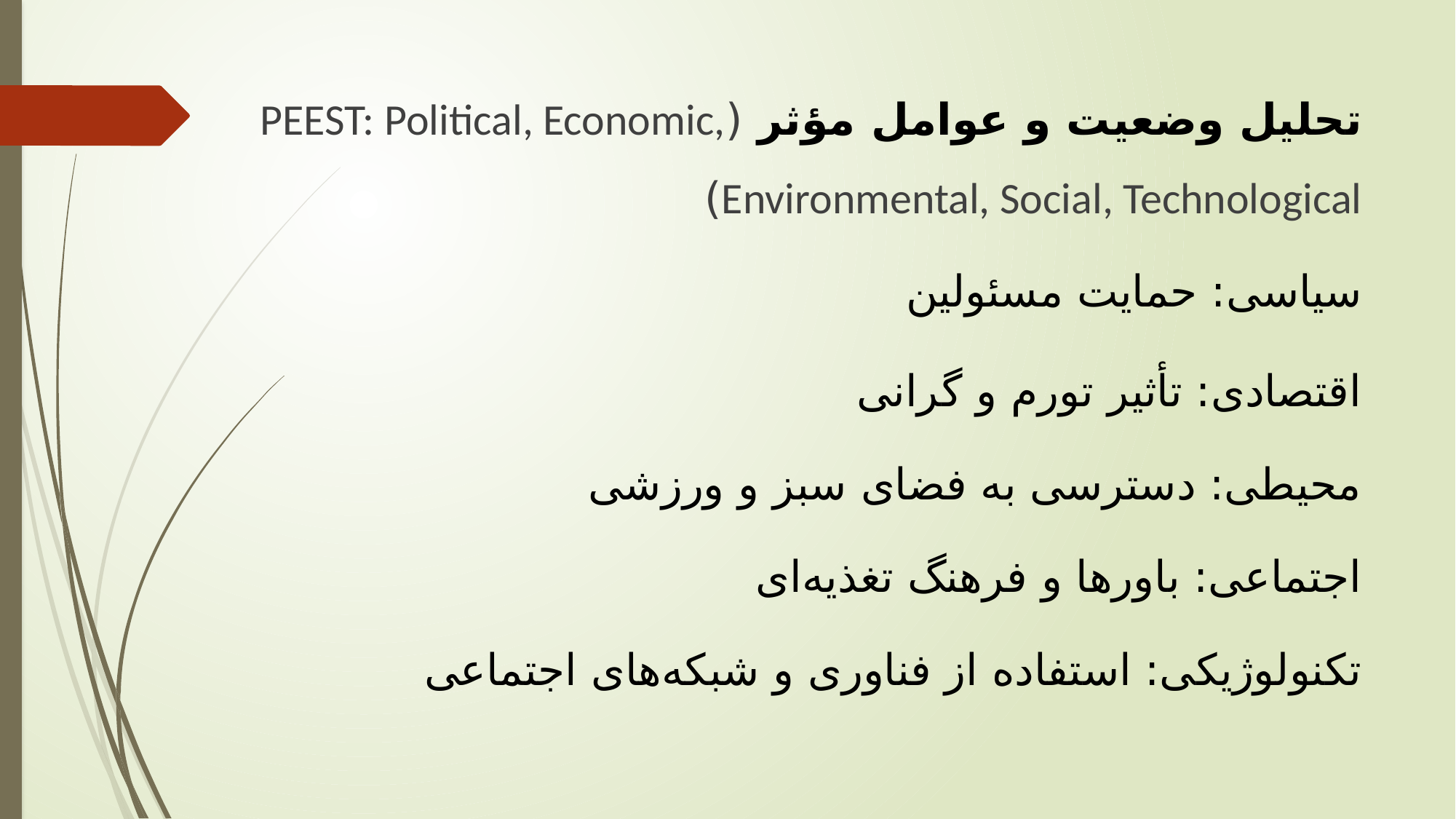

تحلیل وضعیت و عوامل مؤثر (PEEST: Political, Economic, Environmental, Social, Technological)
سیاسی: حمایت مسئولین
اقتصادی: تأثیر تورم و گرانی
محیطی: دسترسی به فضای سبز و ورزشی
اجتماعی: باورها و فرهنگ تغذیه‌ای
تکنولوژیکی: استفاده از فناوری و شبکه‌های اجتماعی